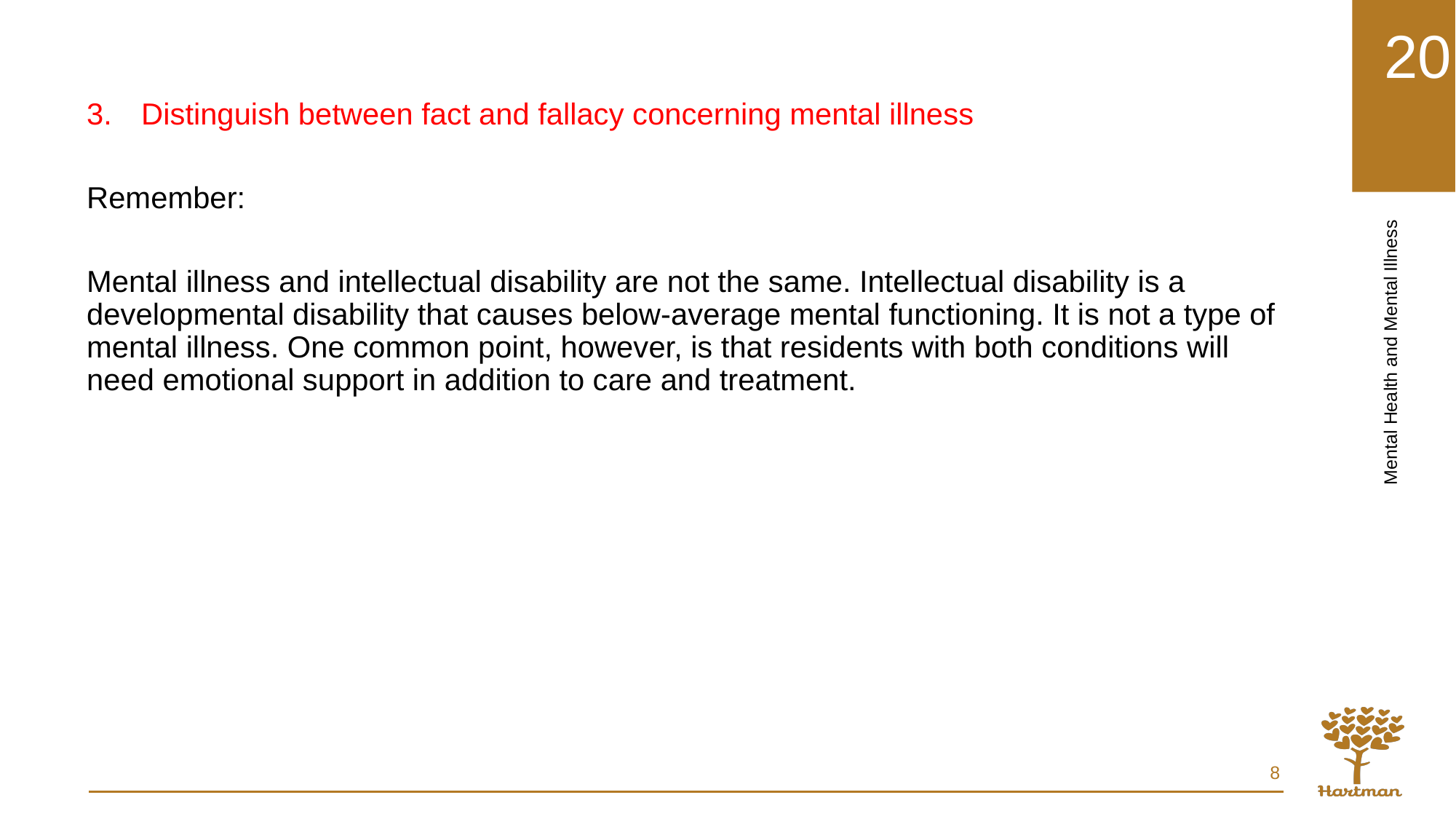

Distinguish between fact and fallacy concerning mental illness

Remember:

Mental illness and intellectual disability are not the same. Intellectual disability is a developmental disability that causes below-average mental functioning. It is not a type of mental illness. One common point, however, is that residents with both conditions will need emotional support in addition to care and treatment.

8